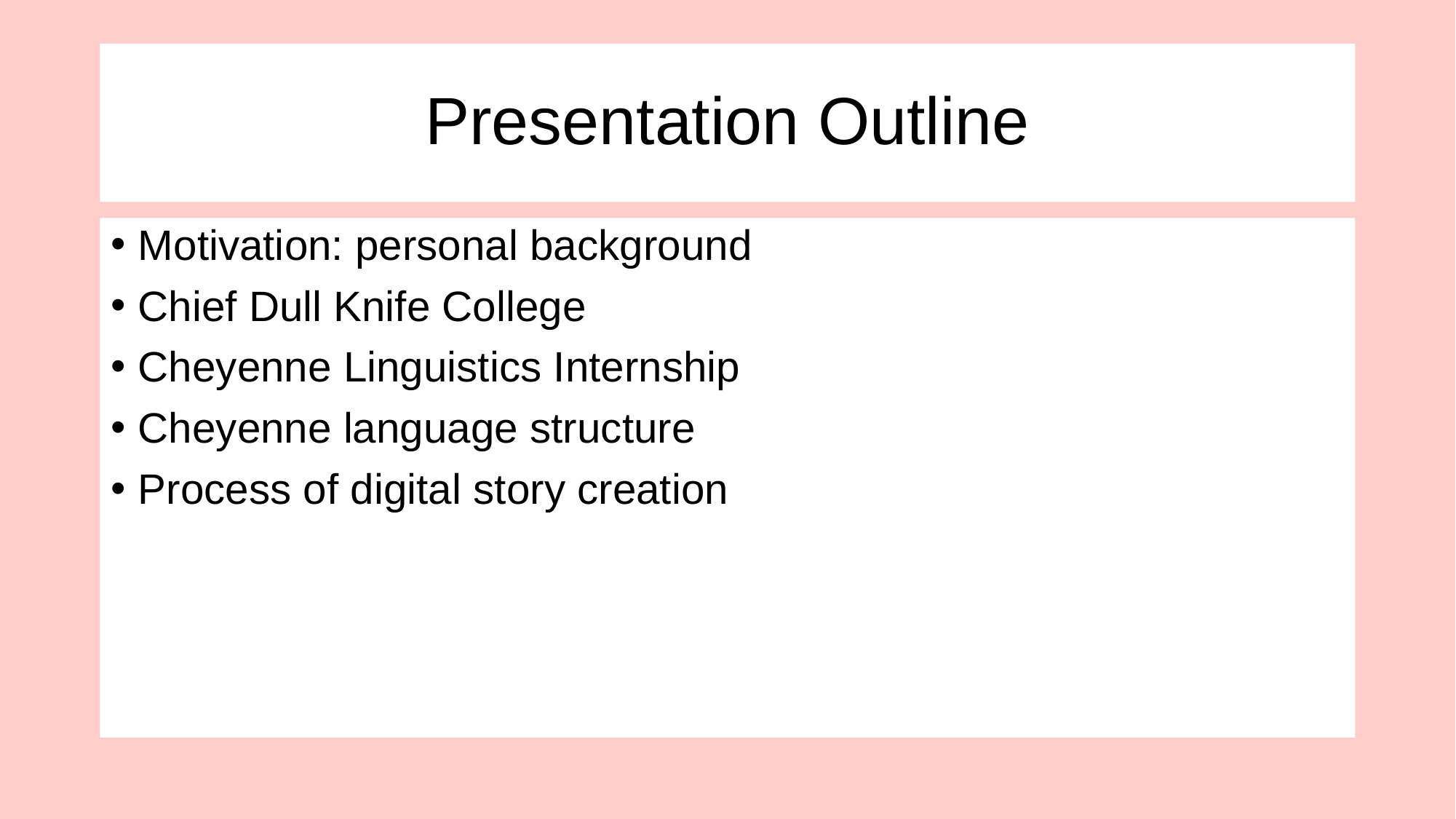

# Presentation Outline
Motivation: personal background
Chief Dull Knife College
Cheyenne Linguistics Internship
Cheyenne language structure
Process of digital story creation